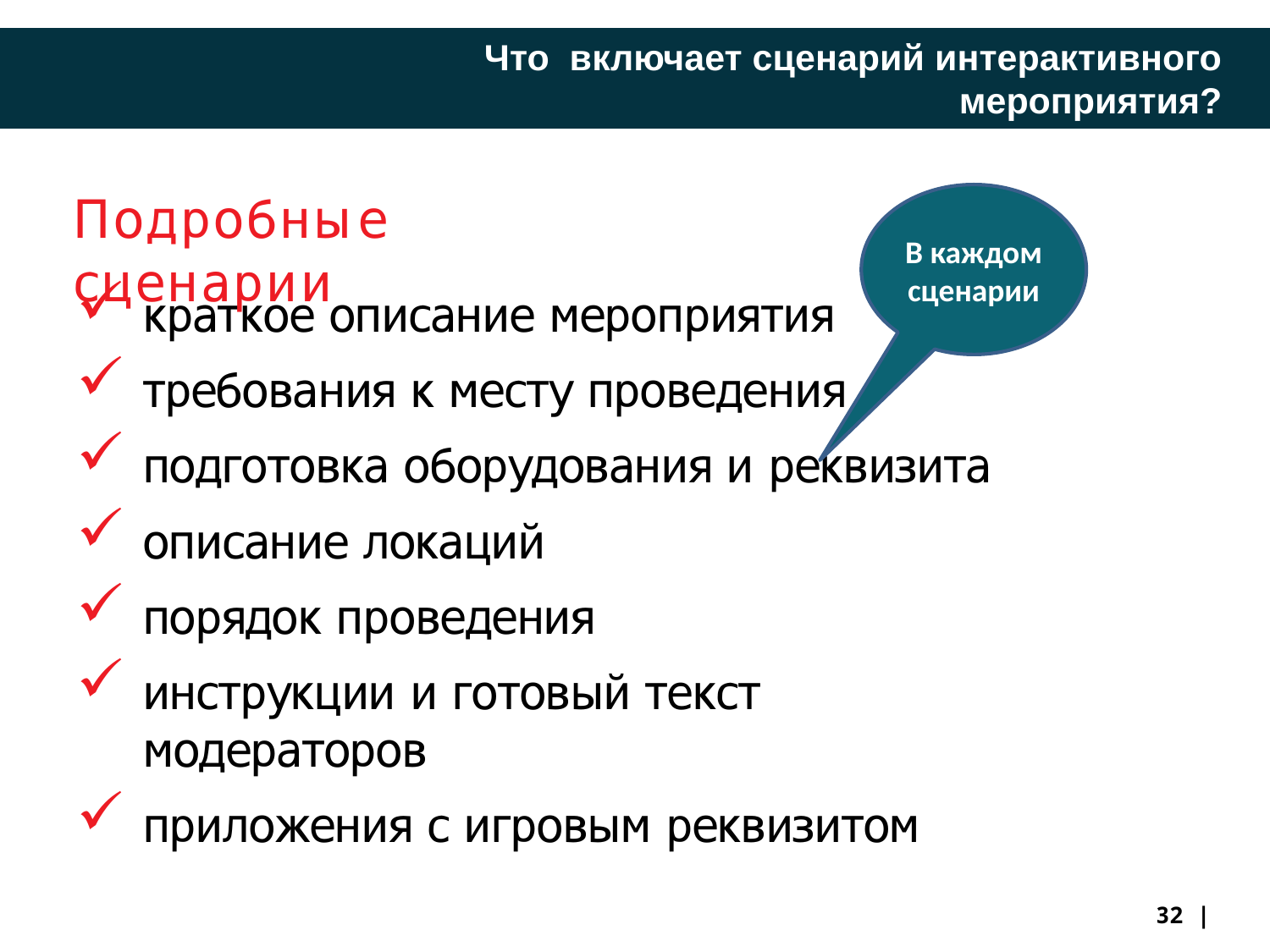

Что  включает сценарий интерактивного мероприятия?
Подробные сценарии
В каждом сценарии
краткое описание мероприятия
требования к месту проведения
подготовка оборудования и реквизита
описание локаций
порядок проведения
инструкции и готовый текст модераторов
приложения с игровым реквизитом